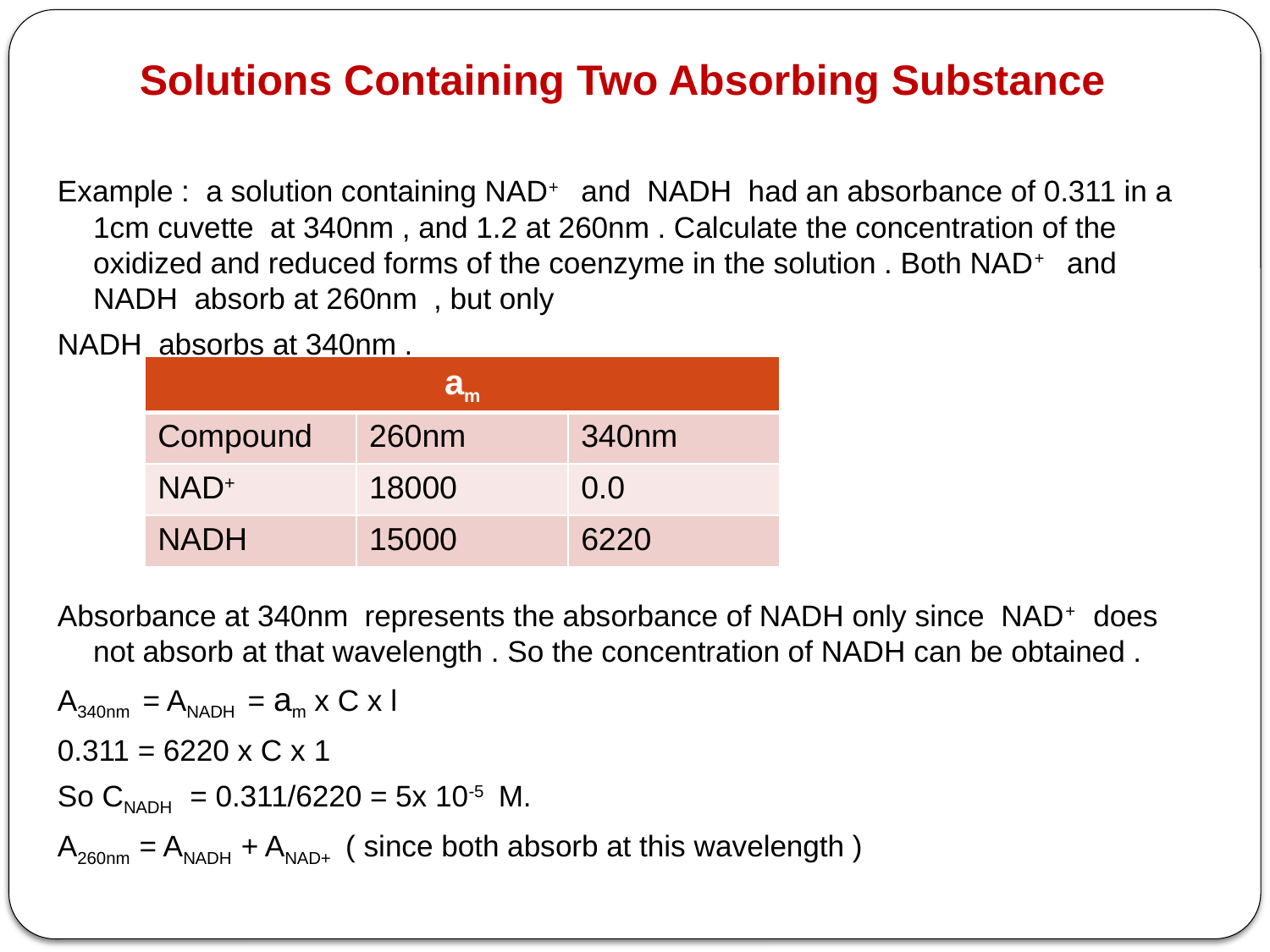

# Solutions Containing Two Absorbing Substance
Example :  a solution containing NAD+    and  NADH  had an absorbance of 0.311 in a 1cm cuvette  at 340nm , and 1.2 at 260nm . Calculate the concentration of the oxidized and reduced forms of the coenzyme in the solution . Both NAD+    and  NADH  absorb at 260nm  , but only
NADH  absorbs at 340nm .

Absorbance at 340nm  represents the absorbance of NADH only since  NAD+   does not absorb at that wavelength . So the concentration of NADH can be obtained .
A340nm  = ANADH  = am x C x l
0.311 = 6220 x C x 1
So CNADH   = 0.311/6220 = 5x 10-5   M.
A260nm  = ANADH  + ANAD+   ( since both absorb at this wavelength )
| am |  |  |
| --- | --- | --- |
| Compound | 260nm | 340nm |
| NAD+ | 18000 | 0.0 |
| NADH | 15000 | 6220 |